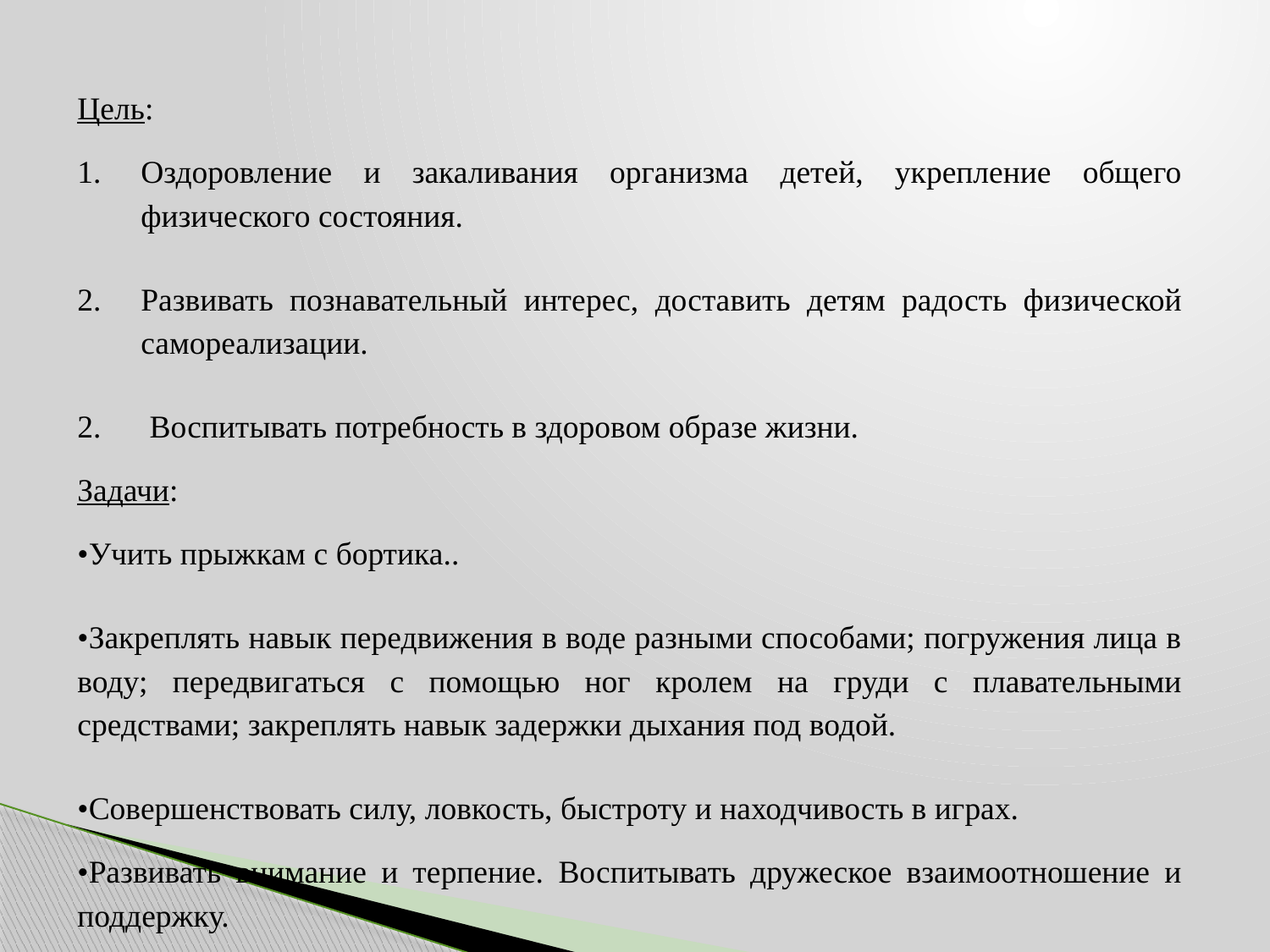

Цель:
Оздоровление и закаливания организма детей, укрепление общего физического состояния.
Развивать познавательный интерес, доставить детям радость физической самореализации.
2.      Воспитывать потребность в здоровом образе жизни.
Задачи:
•Учить прыжкам с бортика..
•Закреплять навык передвижения в воде разными способами; погружения лица в воду; передвигаться с помощью ног кролем на груди с плавательными средствами; закреплять навык задержки дыхания под водой.
•Совершенствовать силу, ловкость, быстроту и находчивость в играх.
•Развивать внимание и терпение. Воспитывать дружеское взаимоотношение и поддержку.